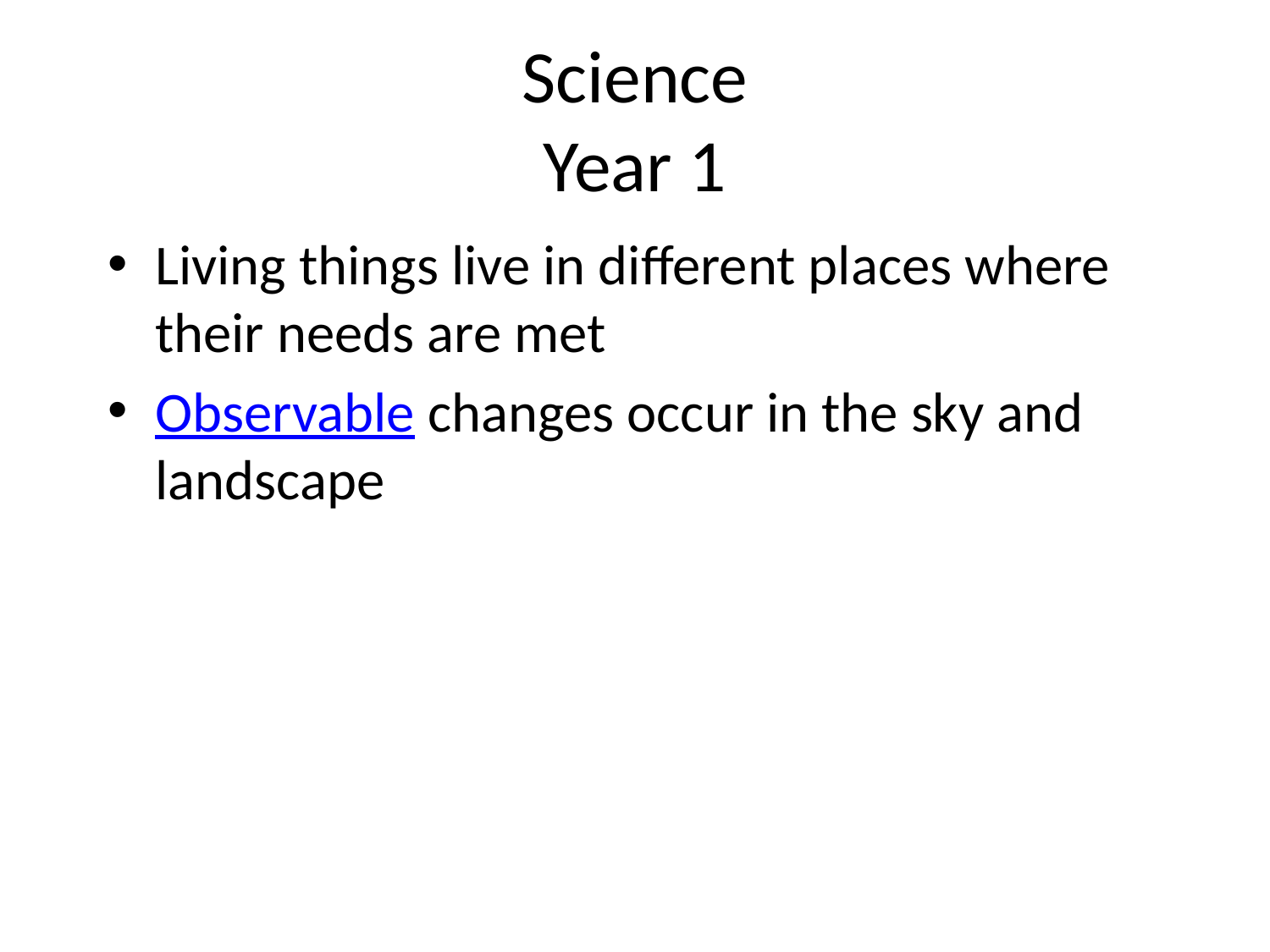

# Science Year 1
Living things live in different places where their needs are met
Observable changes occur in the sky and landscape